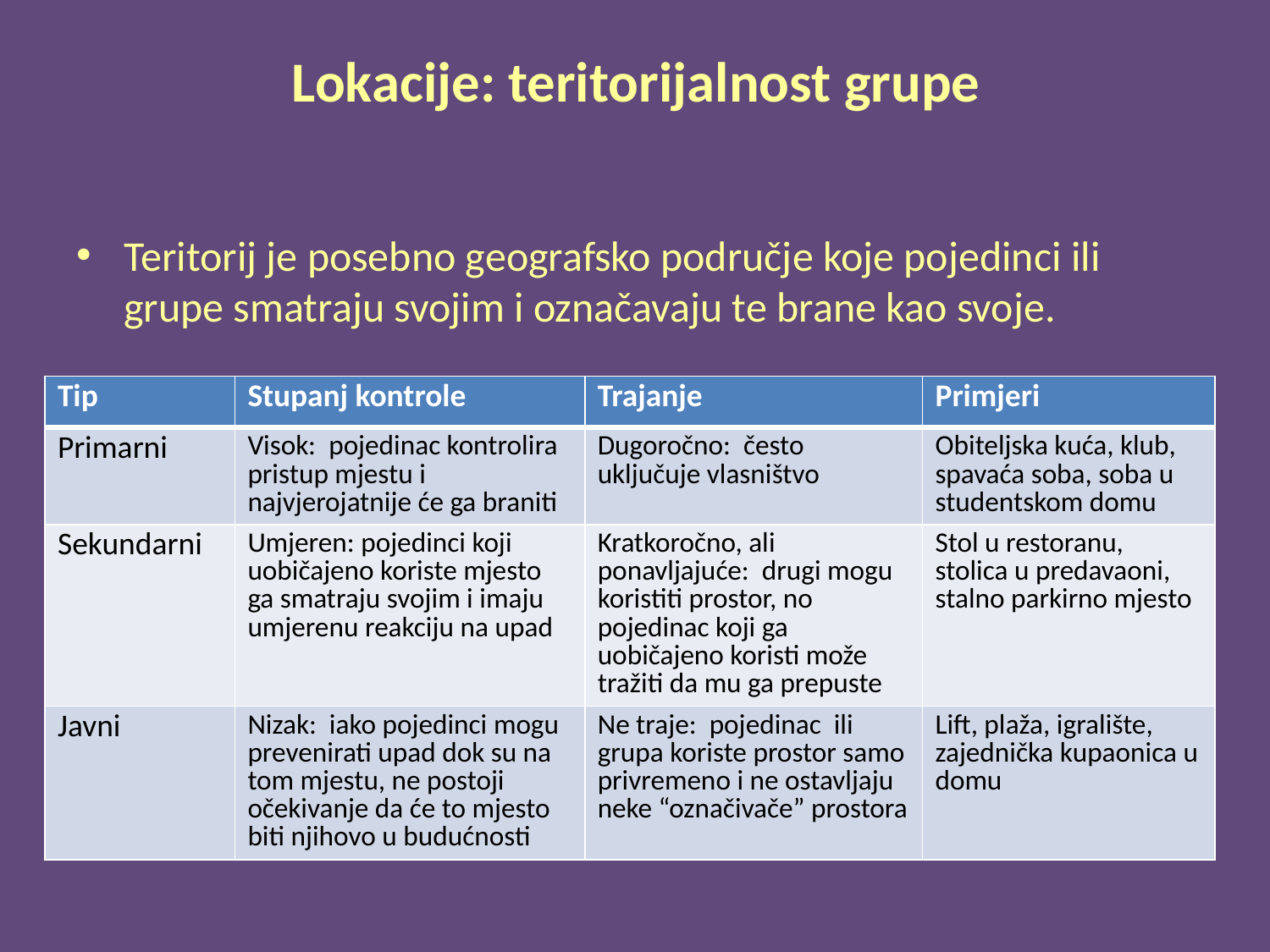

# Lokacije: teritorijalnost grupe
Teritorij je posebno geografsko područje koje pojedinci ili grupe smatraju svojim i označavaju te brane kao svoje.

| Tip | Stupanj kontrole | Trajanje | Primjeri |
| --- | --- | --- | --- |
| Primarni | Visok: pojedinac kontrolira pristup mjestu i najvjerojatnije će ga braniti | Dugoročno: često uključuje vlasništvo | Obiteljska kuća, klub, spavaća soba, soba u studentskom domu |
| Sekundarni | Umjeren: pojedinci koji uobičajeno koriste mjesto ga smatraju svojim i imaju umjerenu reakciju na upad | Kratkoročno, ali ponavljajuće: drugi mogu koristiti prostor, no pojedinac koji ga uobičajeno koristi može tražiti da mu ga prepuste | Stol u restoranu, stolica u predavaoni, stalno parkirno mjesto |
| Javni | Nizak: iako pojedinci mogu prevenirati upad dok su na tom mjestu, ne postoji očekivanje da će to mjesto biti njihovo u budućnosti | Ne traje: pojedinac ili grupa koriste prostor samo privremeno i ne ostavljaju neke “označivače” prostora | Lift, plaža, igralište, zajednička kupaonica u domu |